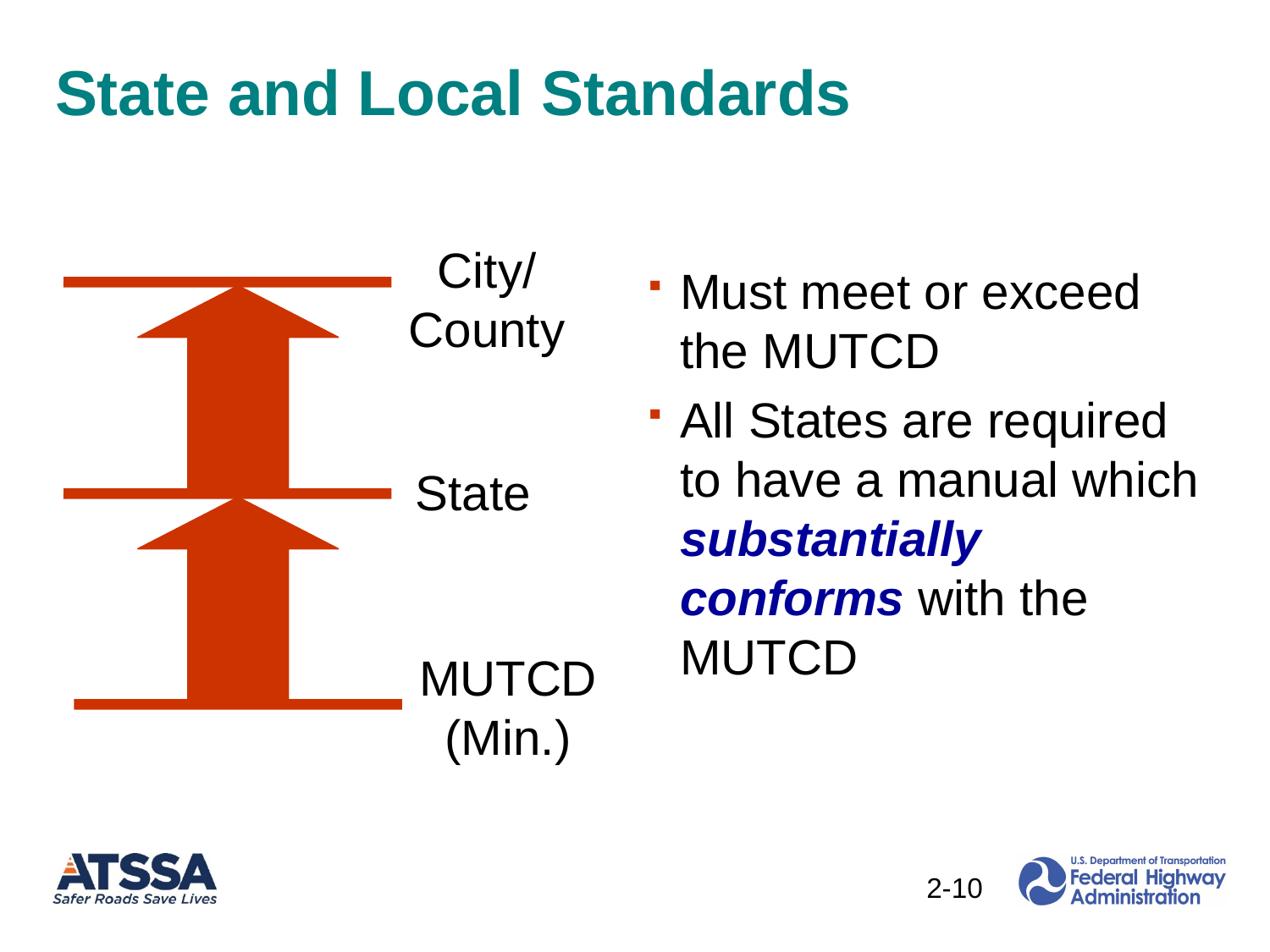

# State and Local Standards
City/
County
Must meet or exceed the MUTCD
All States are required to have a manual which substantially conforms with the MUTCD

State

MUTCD (Min.)